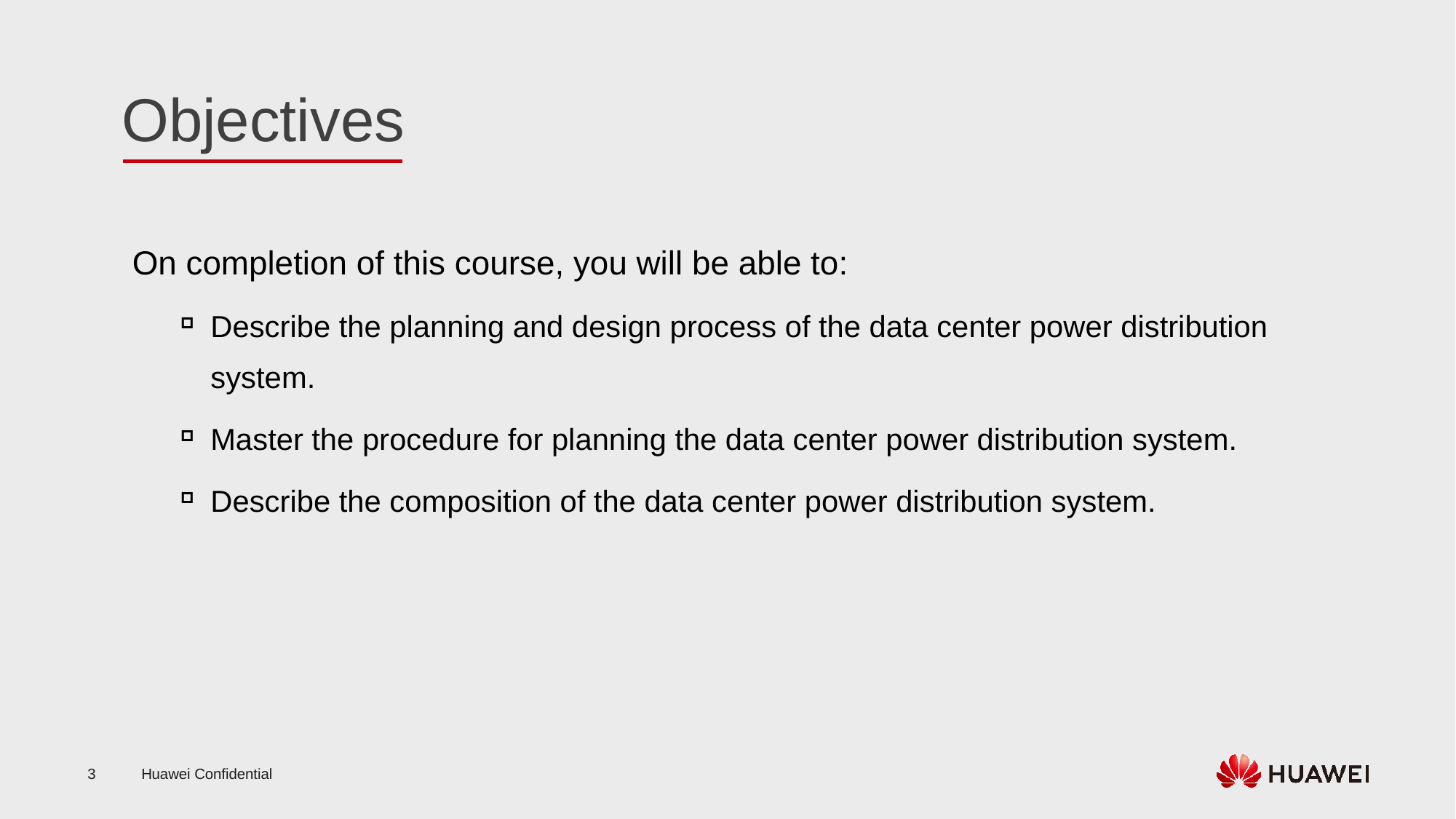

On completion of this course, you will be able to:
Describe the planning and design process of the data center power distribution system.
Master the procedure for planning the data center power distribution system.
Describe the composition of the data center power distribution system.